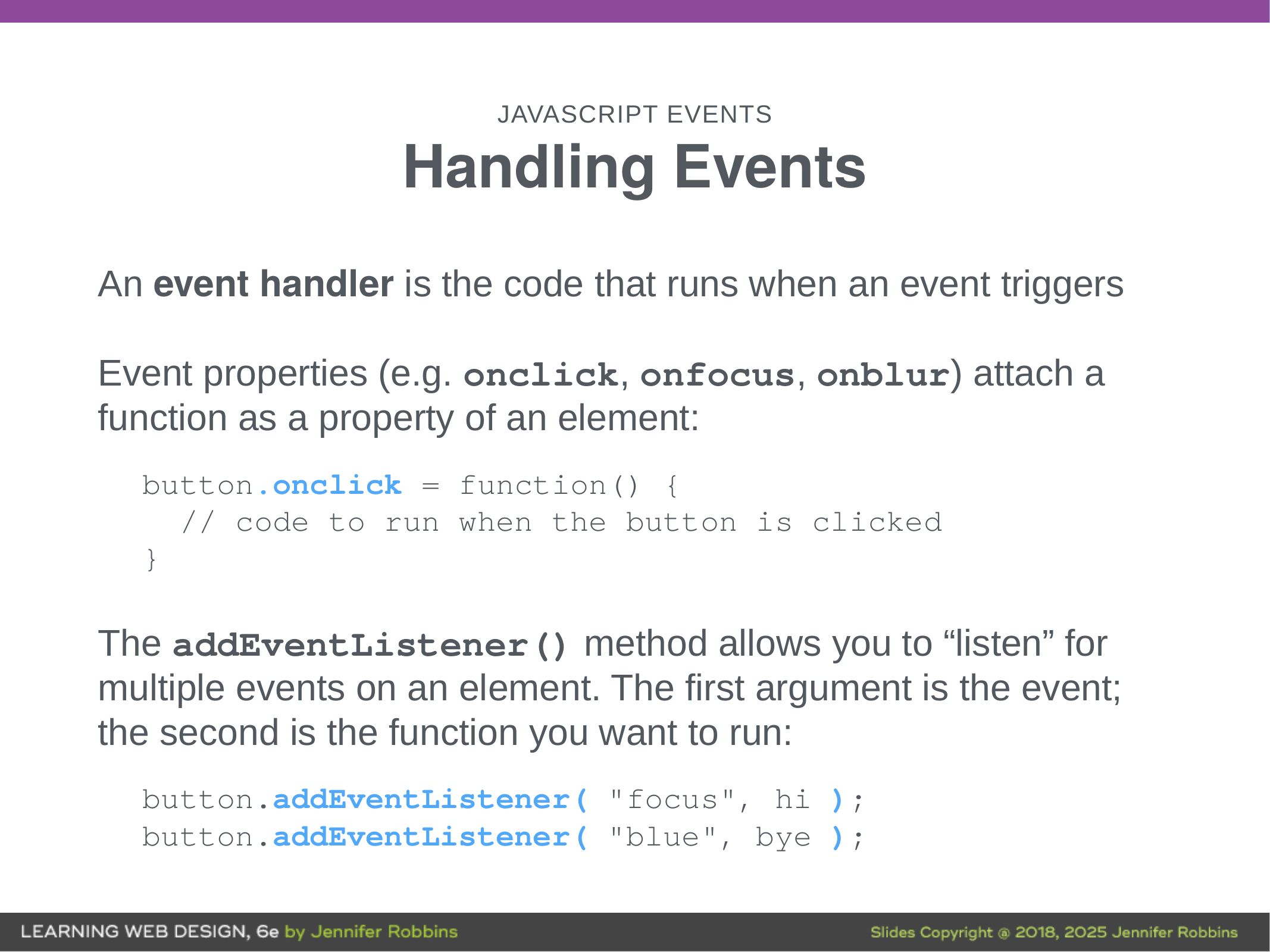

# JavaScript Events
Handling Events
An event handler is the code that runs when an event triggers
Event properties (e.g. onclick, onfocus, onblur) attach a function as a property of an element:
button.onclick = function() {
  // code to run when the button is clicked
}
The addEventListener() method allows you to “listen” for multiple events on an element. The first argument is the event; the second is the function you want to run:
button.addEventListener( "focus", hi );
button.addEventListener( "blue", bye );